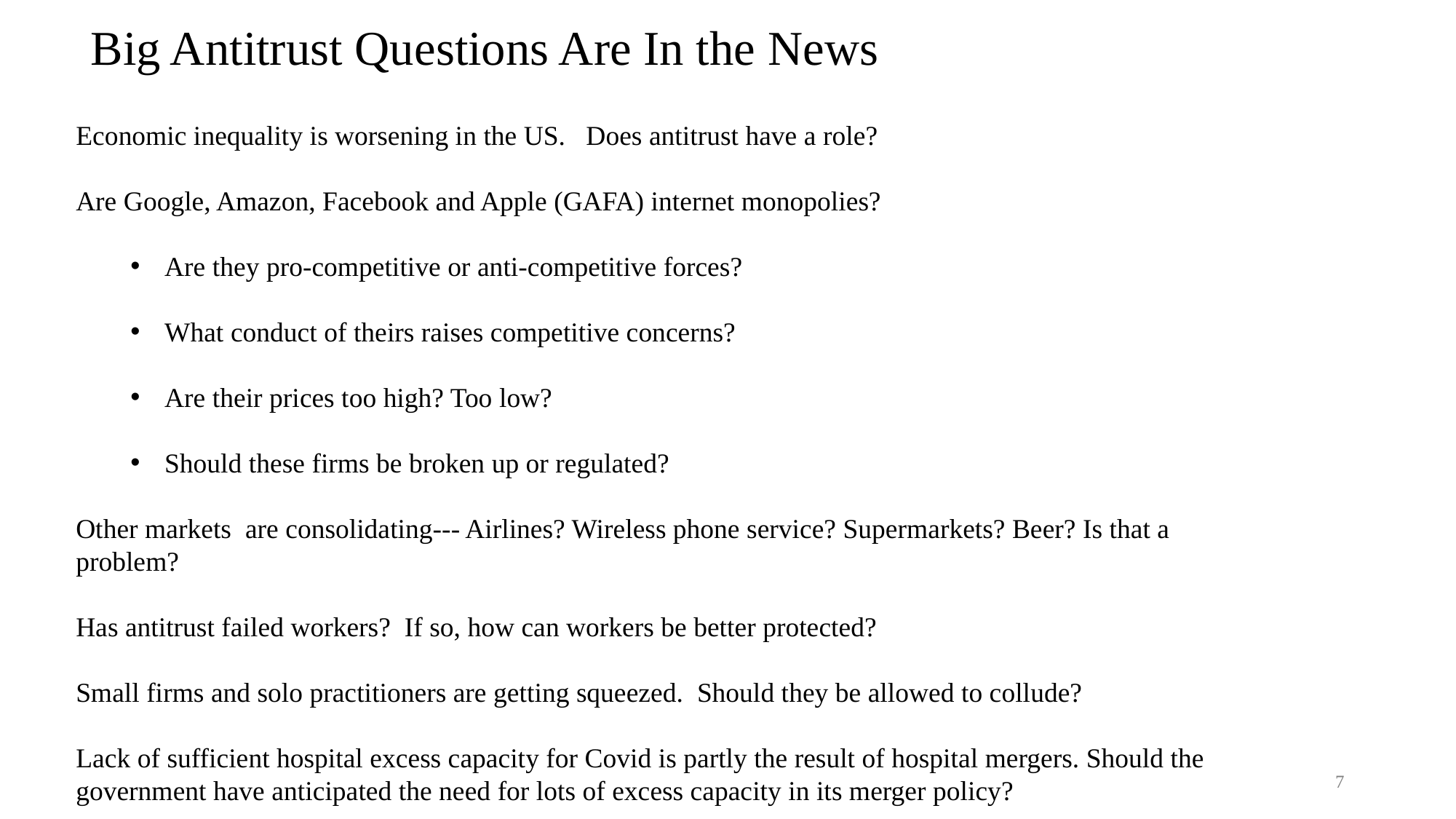

# Big Antitrust Questions Are In the News
Economic inequality is worsening in the US.   Does antitrust have a role?

Are Google, Amazon, Facebook and Apple (GAFA) internet monopolies?
Are they pro-competitive or anti-competitive forces?

What conduct of theirs raises competitive concerns?
Are their prices too high? Too low?

Should these firms be broken up or regulated?

Other markets  are consolidating--- Airlines? Wireless phone service? Supermarkets? Beer? Is that a problem?

Has antitrust failed workers?  If so, how can workers be better protected?

Small firms and solo practitioners are getting squeezed.  Should they be allowed to collude?

Lack of sufficient hospital excess capacity for Covid is partly the result of hospital mergers. Should the government have anticipated the need for lots of excess capacity in its merger policy?

7